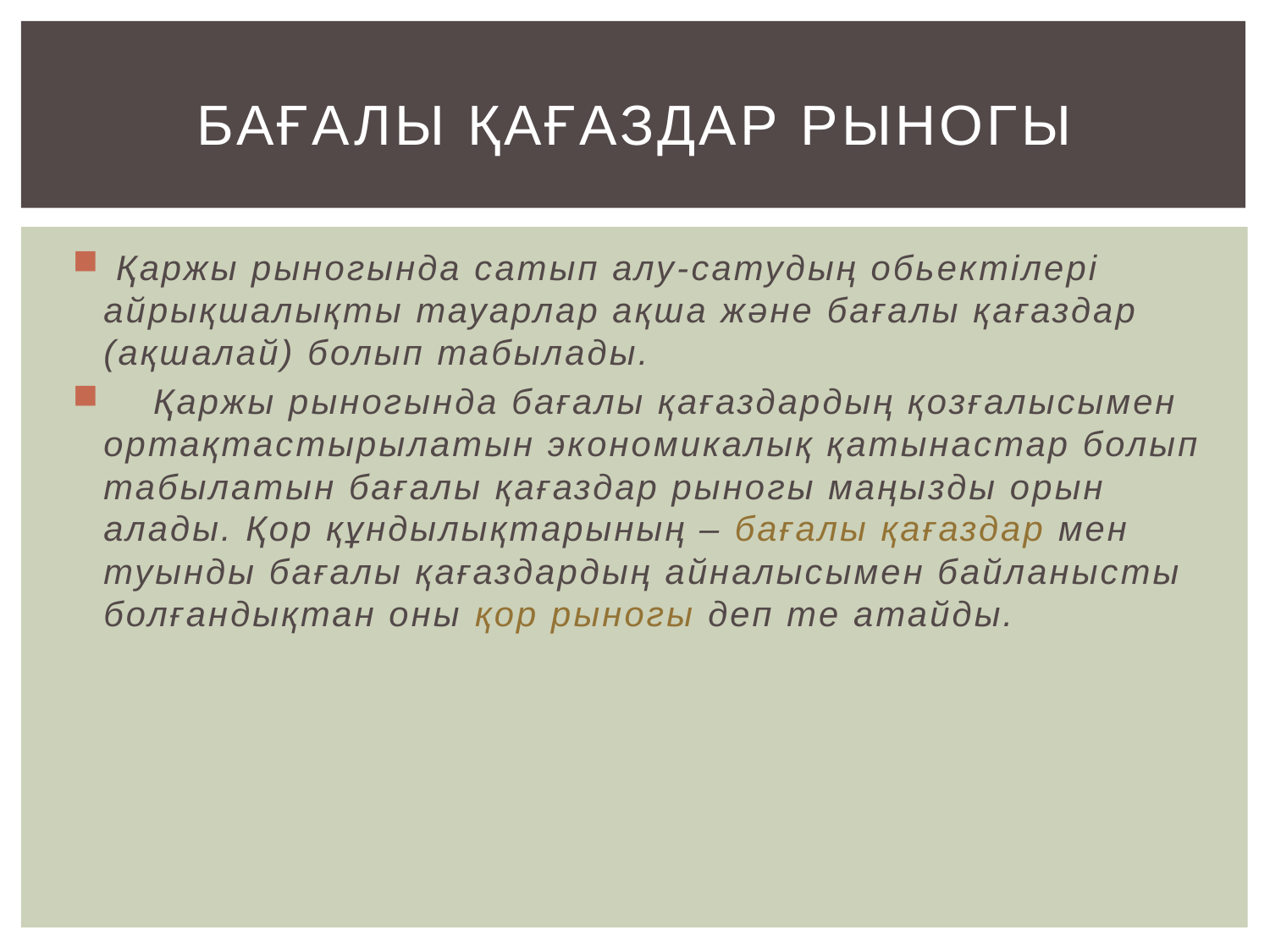

# Бағалы қағаздар рыногы
 Қаржы рыногында сатып алу-сатудың обьектілері айрықшалықты тауарлар ақша және бағалы қағаздар (ақшалай) болып табылады.
    Қаржы рыногында бағалы қағаздардың қозғалысымен ортақтастырылатын экономикалық қатынастар болып табылатын бағалы қағаздар рыногы маңызды орын алады. Қор құндылықтарының – бағалы қағаздар мен туынды бағалы қағаздардың айналысымен байланысты болғандықтан оны қор рыногы деп те атайды.